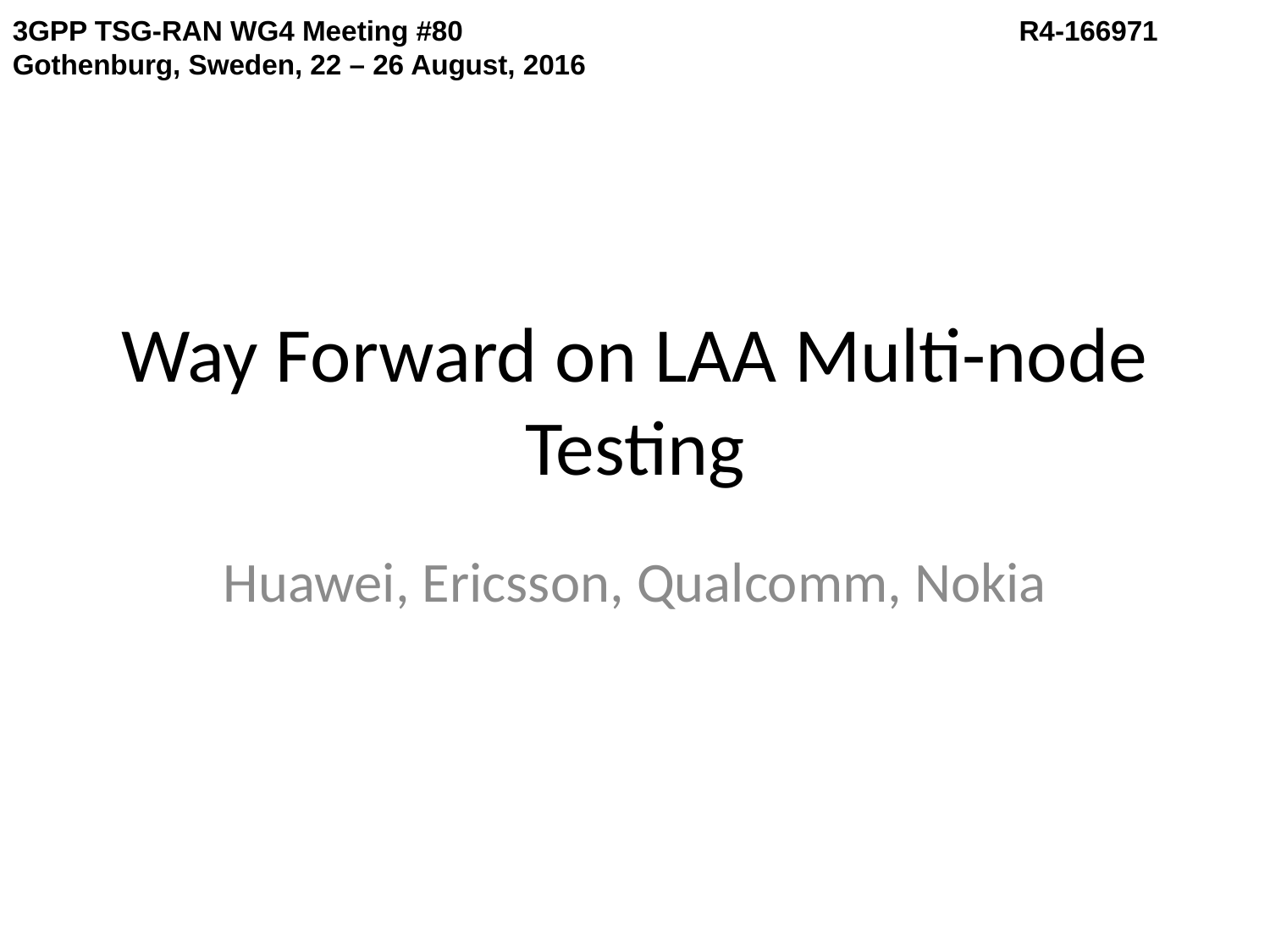

3GPP TSG-RAN WG4 Meeting #80 				               R4-166971
Gothenburg, Sweden, 22 – 26 August, 2016
# Way Forward on LAA Multi-node Testing
Huawei, Ericsson, Qualcomm, Nokia